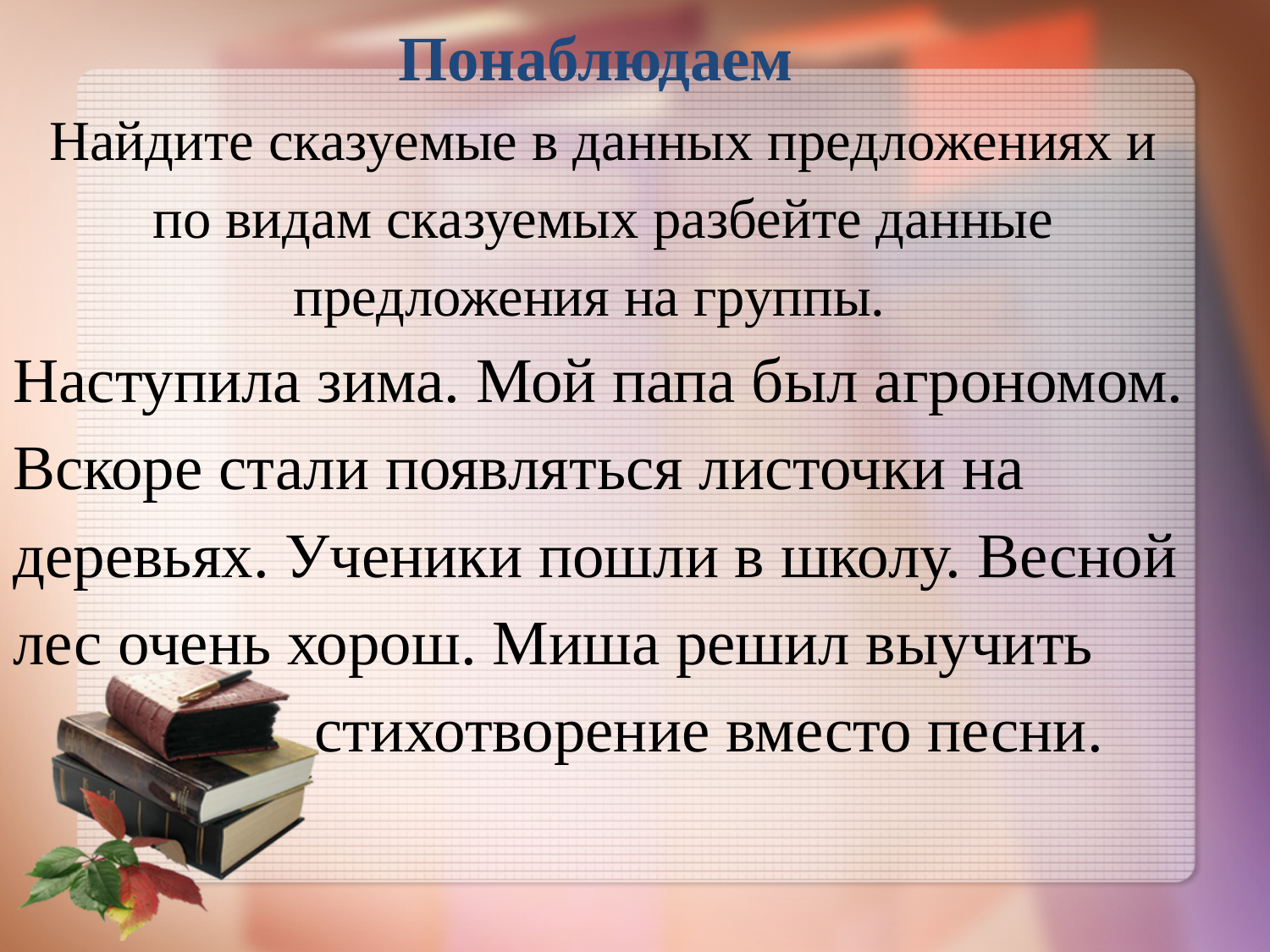

Понаблюдаем
Найдите сказуемые в данных предложениях и по видам сказуемых разбейте данные предложения на группы.
Наступила зима. Мой папа был агрономом. Вскоре стали появляться листочки на деревьях. Ученики пошли в школу. Весной лес очень хорош. Миша решил выучить
                   стихотворение вместо песни.